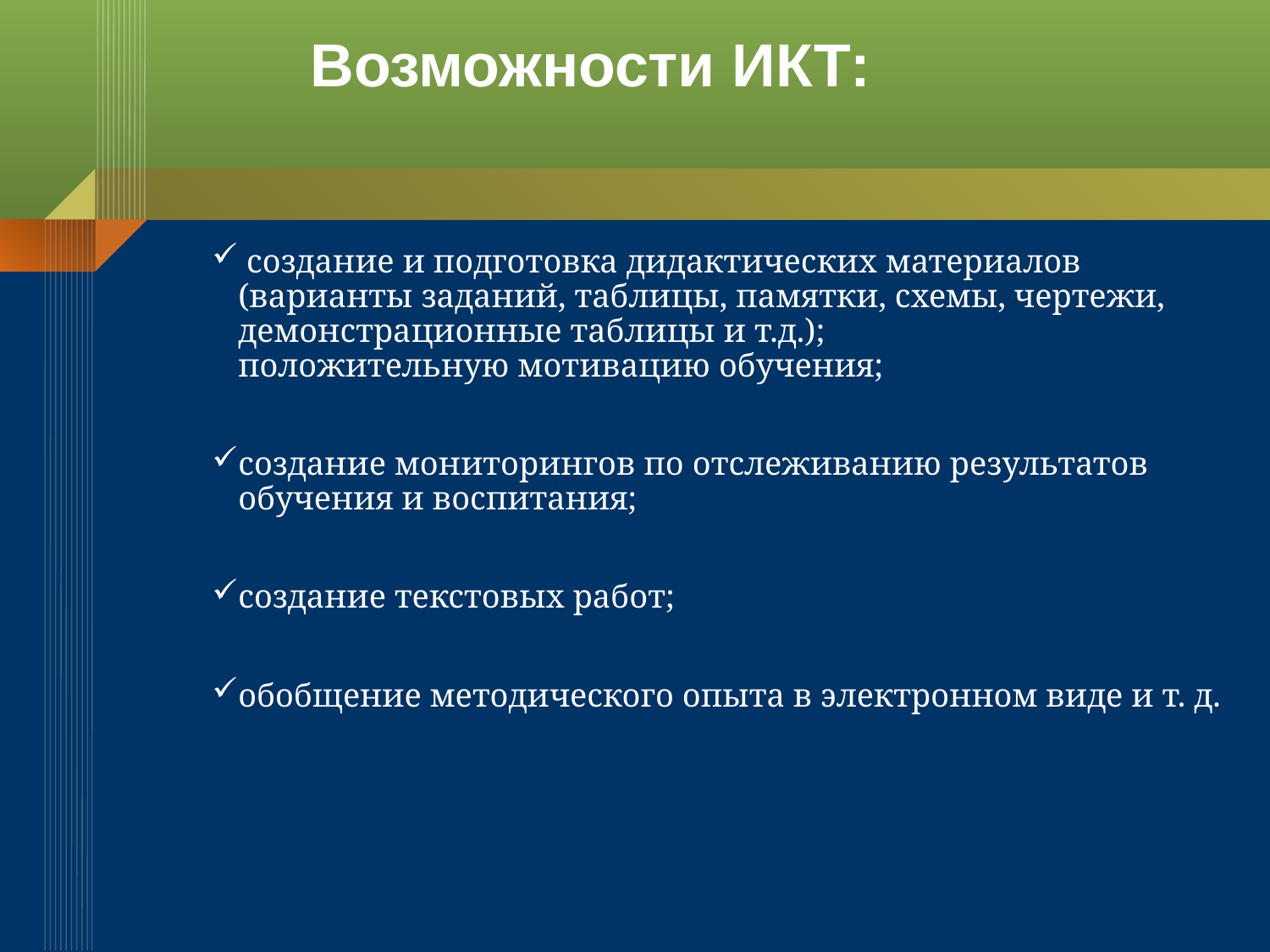

# Возможности ИКТ:

 создание и подготовка дидактических материалов (варианты заданий, таблицы, памятки, схемы, чертежи, демонстрационные таблицы и т.д.);
положительную мотивацию обучения;

создание мониторингов по отслеживанию результатов обучения и воспитания;

создание текстовых работ;

обобщение методического опыта в электронном виде и т. д.